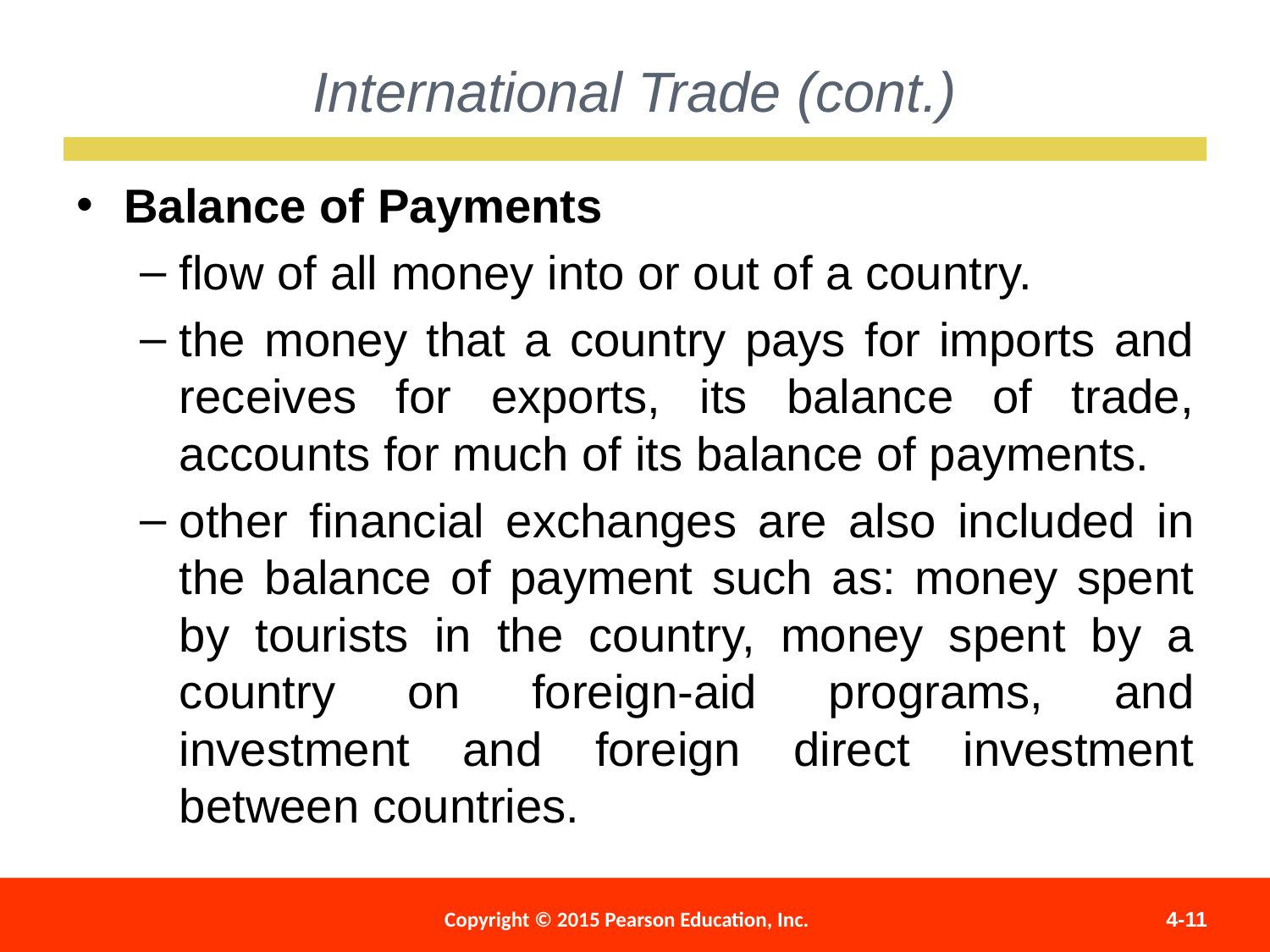

International Trade (cont.)
Balance of Payments
flow of all money into or out of a country.
the money that a country pays for imports and receives for exports, its balance of trade, accounts for much of its balance of payments.
other financial exchanges are also included in the balance of payment such as: money spent by tourists in the country, money spent by a country on foreign-aid programs, and investment and foreign direct investment between countries.